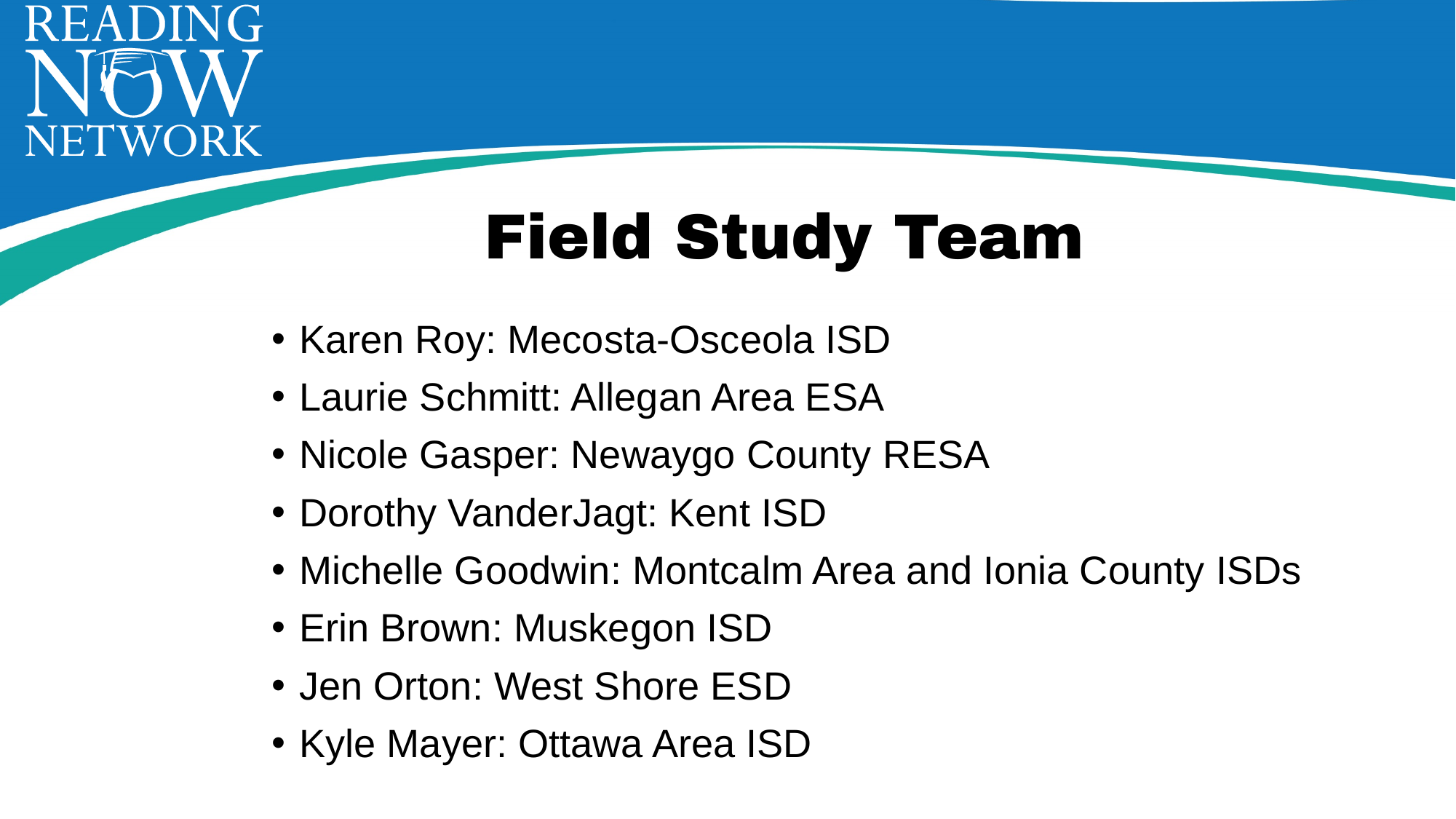

# Field Study Team
Karen Roy: Mecosta-Osceola ISD
Laurie Schmitt: Allegan Area ESA
Nicole Gasper: Newaygo County RESA
Dorothy VanderJagt: Kent ISD
Michelle Goodwin: Montcalm Area and Ionia County ISDs
Erin Brown: Muskegon ISD
Jen Orton: West Shore ESD
Kyle Mayer: Ottawa Area ISD